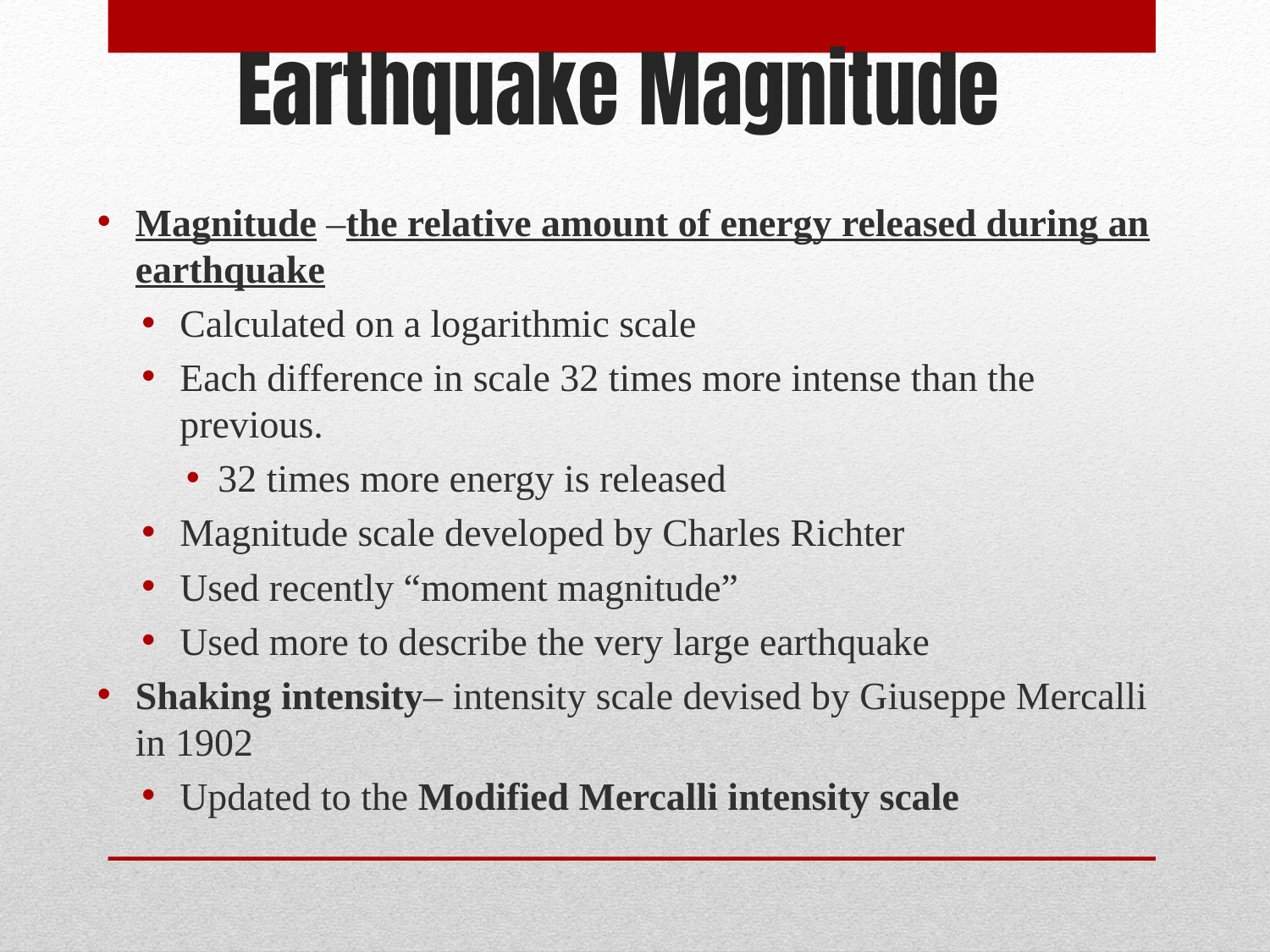

# Earthquake Magnitude
Magnitude –the relative amount of energy released during an earthquake
Calculated on a logarithmic scale
Each difference in scale 32 times more intense than the previous.
32 times more energy is released
Magnitude scale developed by Charles Richter
Used recently “moment magnitude”
Used more to describe the very large earthquake
Shaking intensity– intensity scale devised by Giuseppe Mercalli in 1902
Updated to the Modified Mercalli intensity scale